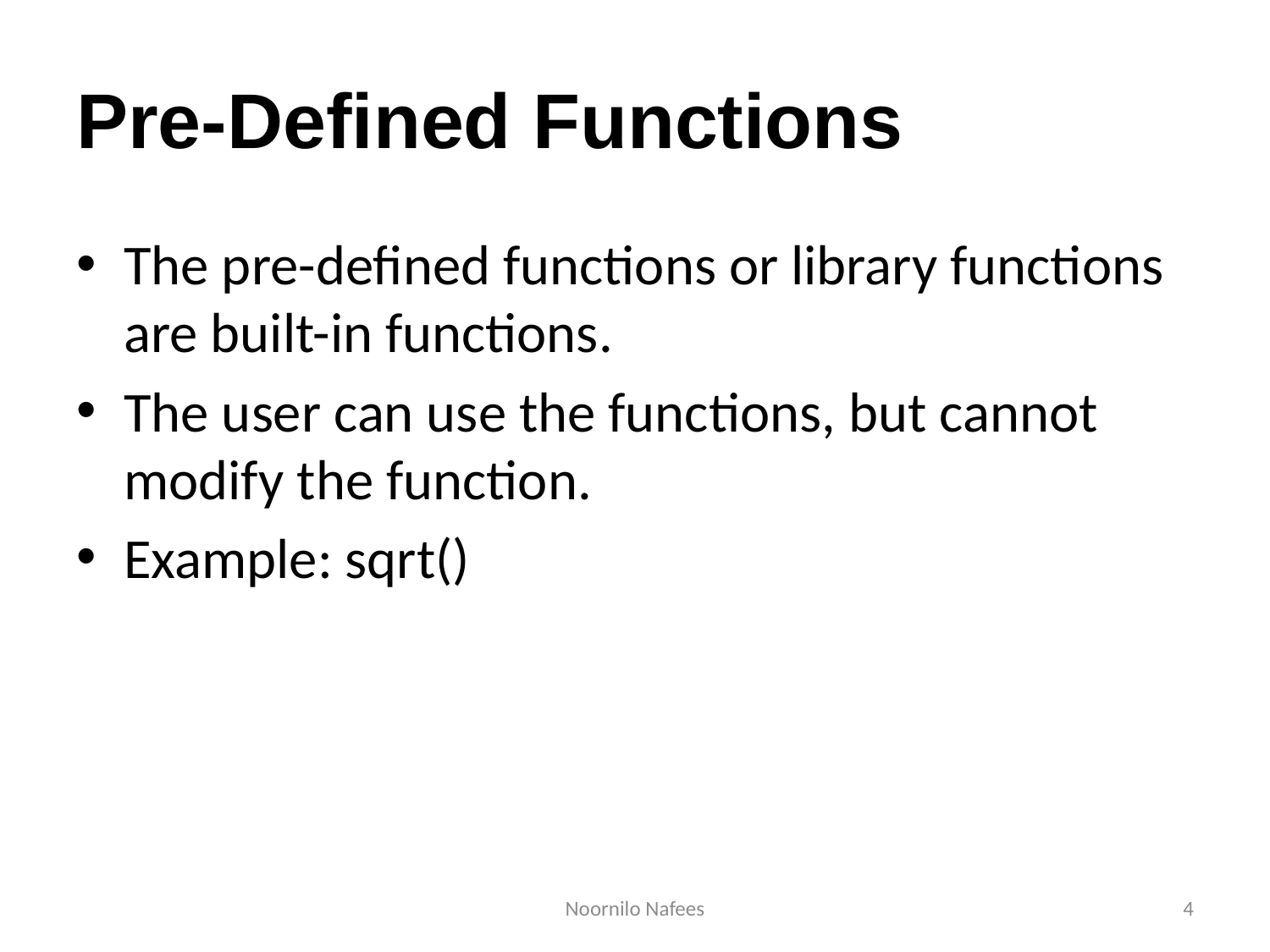

# Pre-Defined Functions
The pre-defined functions or library functions are built-in functions.
The user can use the functions, but cannot modify the function.
Example: sqrt()
Noornilo Nafees
4